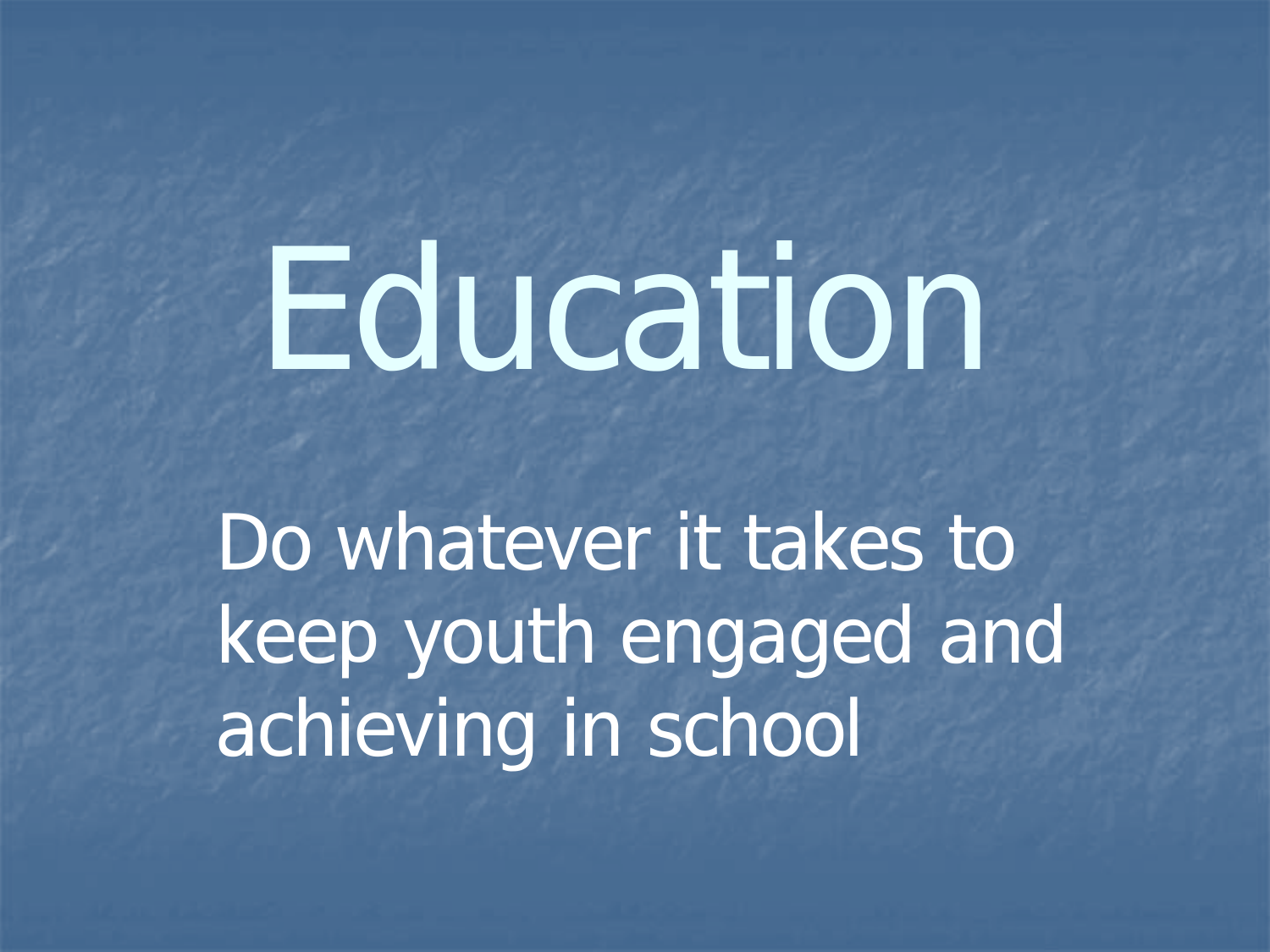

# Education
Do whatever it takes to keep youth engaged and achieving in school